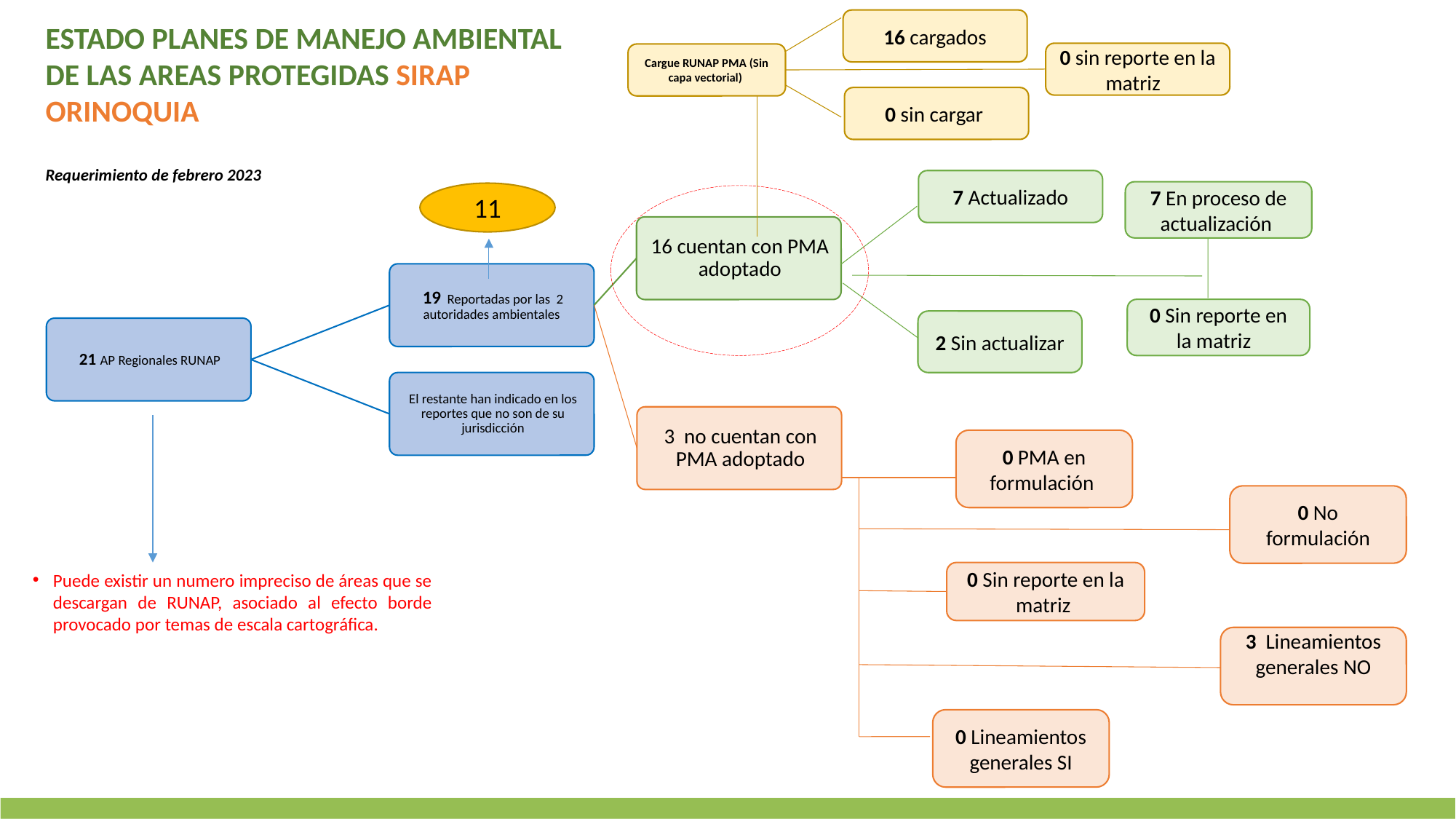

21 AP Regionales RUNAP

19  Reportadas por las  2 autoridades ambientales

16 cuentan con PMA adoptado

3  no cuentan con PMA adoptado

El restante han indicado en los reportes que no son de su jurisdicción
7 Actualizado
16 cargados
ESTADO PLANES DE MANEJO AMBIENTAL DE LAS AREAS PROTEGIDAS SIRAP ORINOQUIA

Requerimiento de febrero 2023
0 sin reporte en la matriz
Cargue RUNAP PMA (Sin capa vectorial)
0 sin cargar
7 En proceso de actualización
11

0 Sin reporte en la matriz
2 Sin actualizar
0 PMA en formulación
0 No formulación
0 Sin reporte en la matriz
Puede existir un numero impreciso de áreas que se descargan de RUNAP, asociado al efecto borde provocado por temas de escala cartográfica.

3  Lineamientos generales NO

0 Lineamientos generales SI